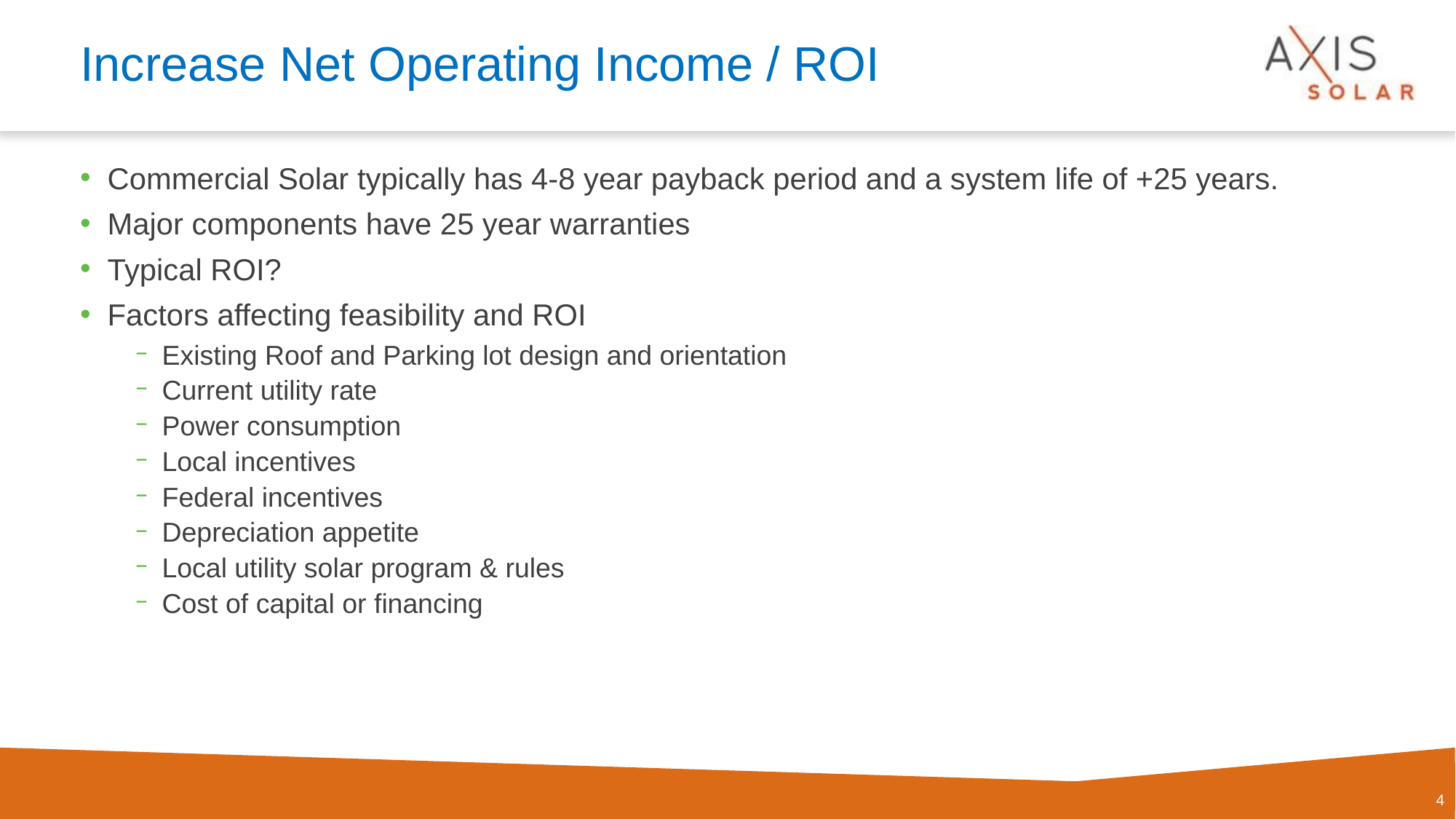

# Increase Net Operating Income / ROI
Commercial Solar typically has 4-8 year payback period and a system life of +25 years.
Major components have 25 year warranties
Typical ROI?
Factors affecting feasibility and ROI
Existing Roof and Parking lot design and orientation
Current utility rate
Power consumption
Local incentives
Federal incentives
Depreciation appetite
Local utility solar program & rules
Cost of capital or financing
4